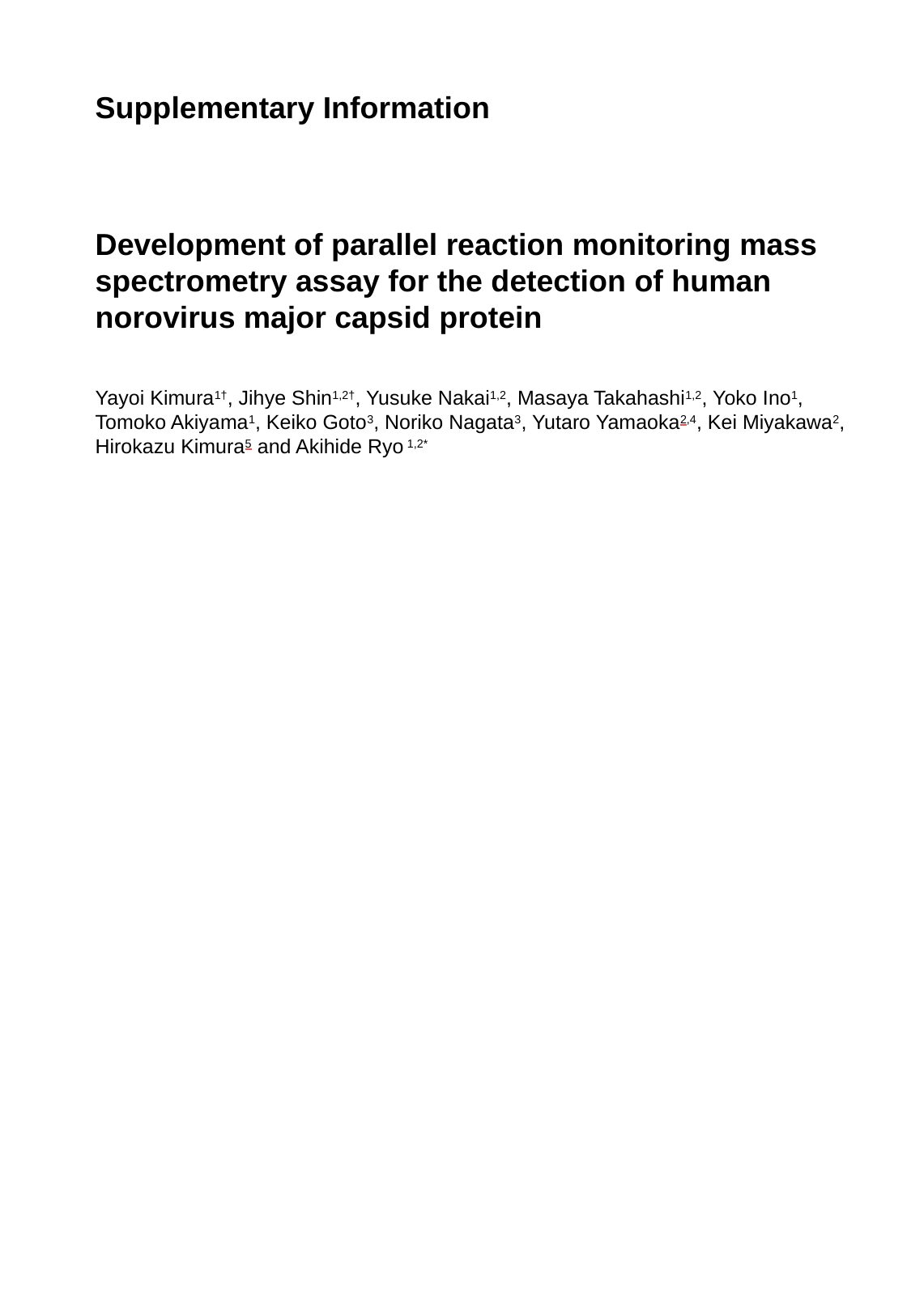

Supplementary Information
Development of parallel reaction monitoring mass spectrometry assay for the detection of human norovirus major capsid protein
Yayoi Kimura1†, Jihye Shin1,2†, Yusuke Nakai1,2, Masaya Takahashi1,2, Yoko Ino1, Tomoko Akiyama1, Keiko Goto3, Noriko Nagata3, Yutaro Yamaoka2,4, Kei Miyakawa2, Hirokazu Kimura5 and Akihide Ryo 1,2*